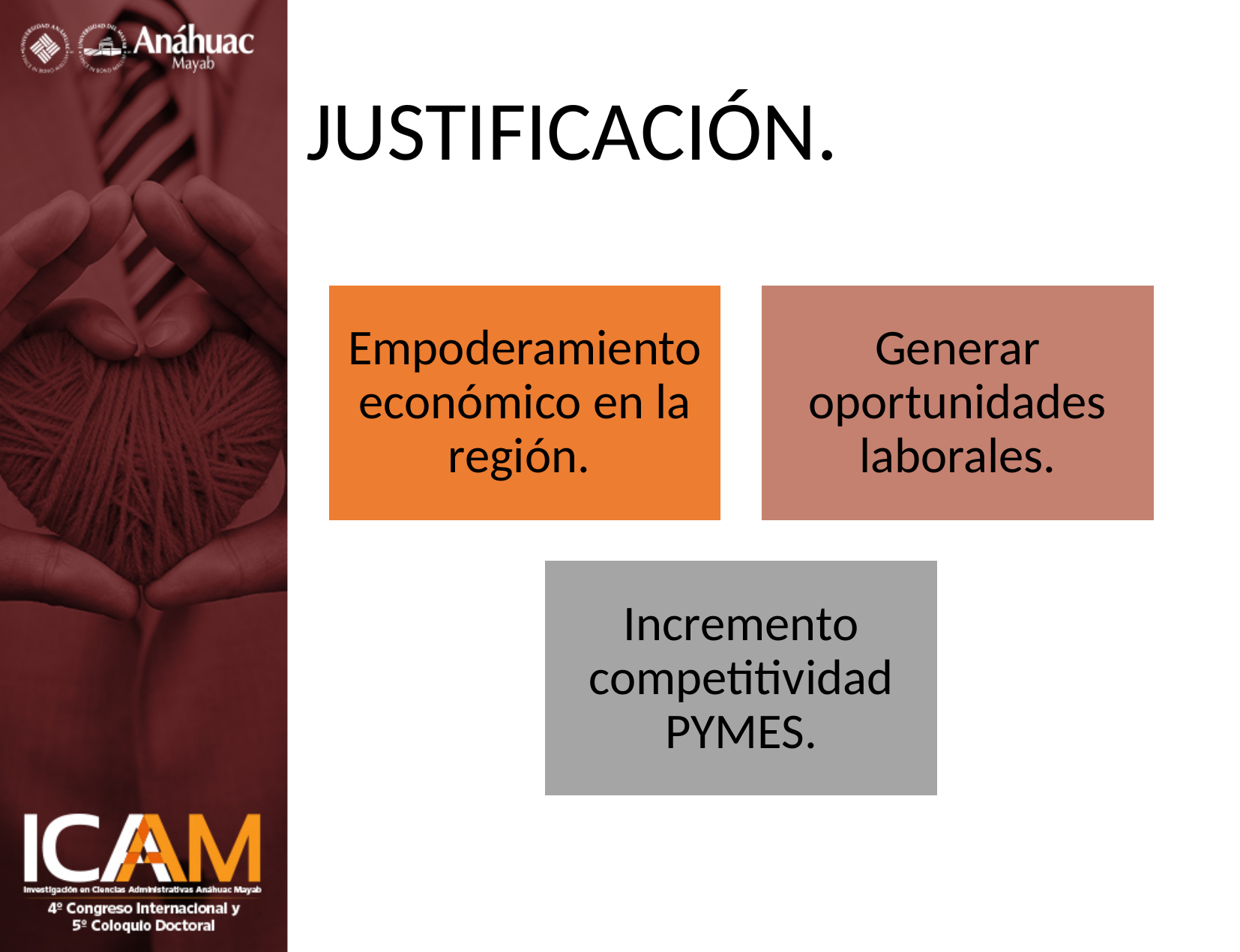

# JUSTIFICACIÓN.

Empoderamiento económico en la región.
Generar oportunidades laborales.
Incremento competitividad PYMES.